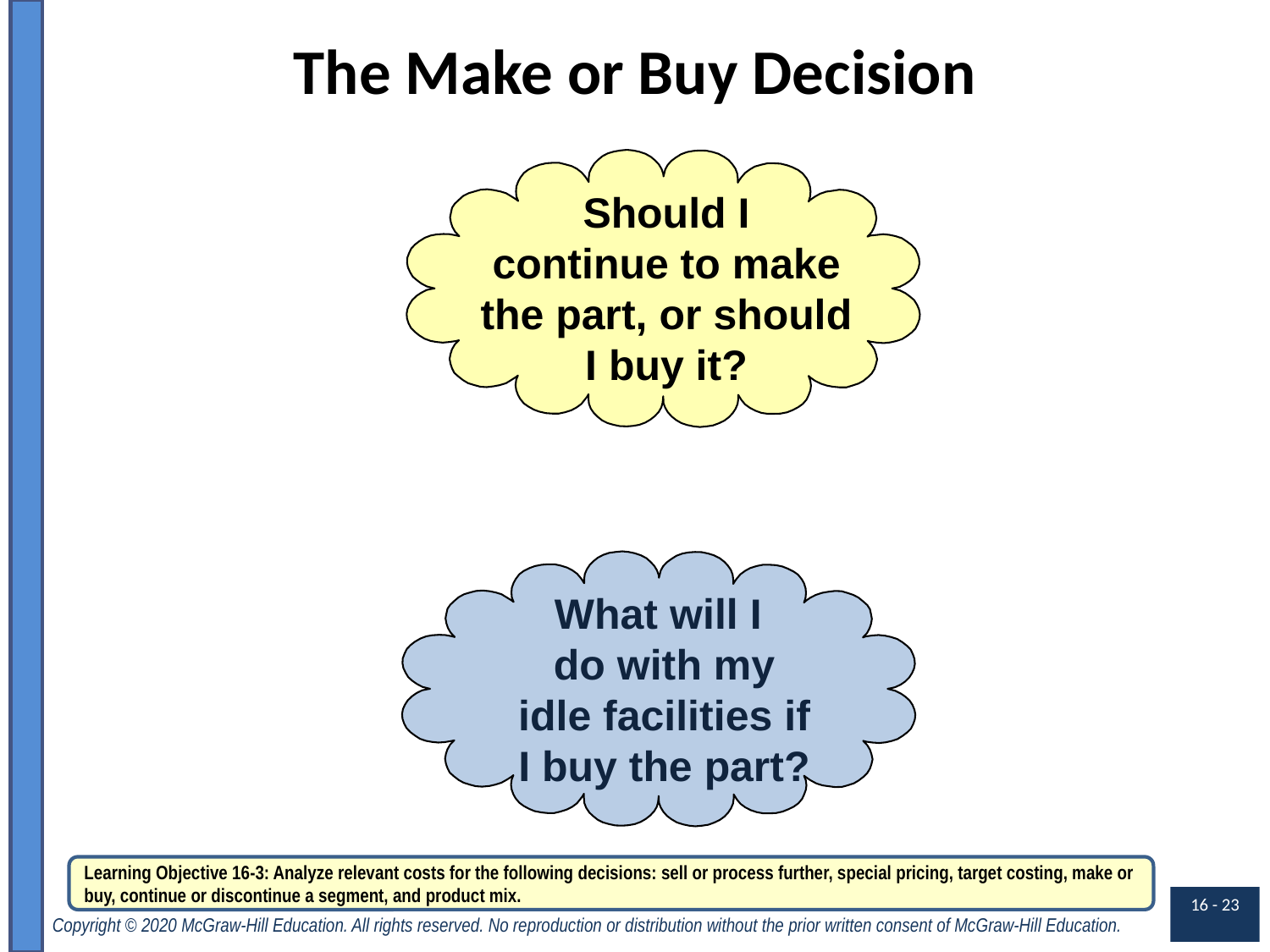

# The Make or Buy Decision

Should I
continue to make
the part, or should
I buy it?

What will I
do with my
idle facilities if
I buy the part?
Learning Objective 16-3: Analyze relevant costs for the following decisions: sell or process further, special pricing, target costing, make or buy, continue or discontinue a segment, and product mix.